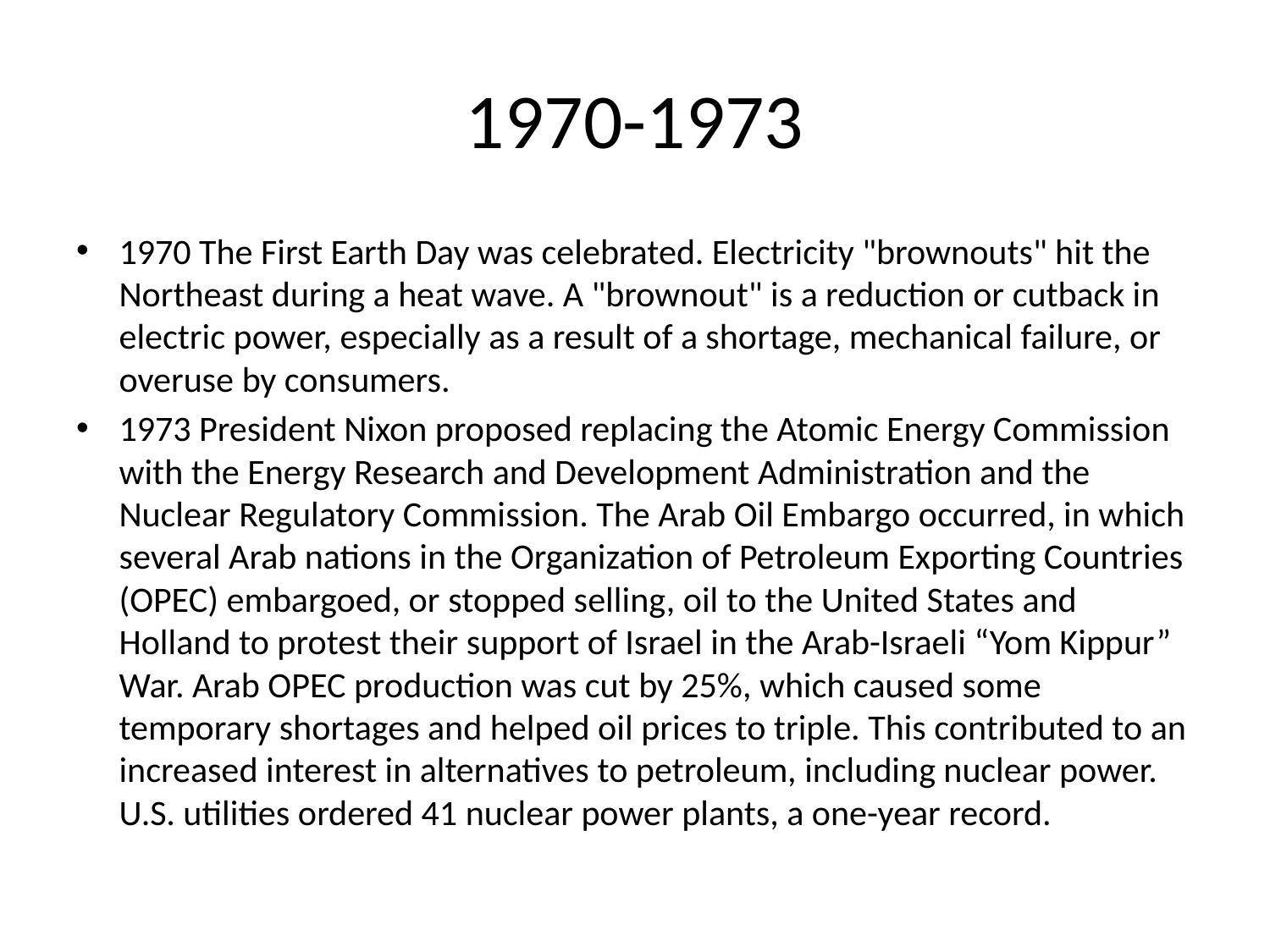

# 1970-1973
1970 The First Earth Day was celebrated. Electricity "brownouts" hit the Northeast during a heat wave. A "brownout" is a reduction or cutback in electric power, especially as a result of a shortage, mechanical failure, or overuse by consumers.
1973 President Nixon proposed replacing the Atomic Energy Commission with the Energy Research and Development Administration and the Nuclear Regulatory Commission. The Arab Oil Embargo occurred, in which several Arab nations in the Organization of Petroleum Exporting Countries (OPEC) embargoed, or stopped selling, oil to the United States and Holland to protest their support of Israel in the Arab-Israeli “Yom Kippur” War. Arab OPEC production was cut by 25%, which caused some temporary shortages and helped oil prices to triple. This contributed to an increased interest in alternatives to petroleum, including nuclear power.  U.S. utilities ordered 41 nuclear power plants, a one-year record.